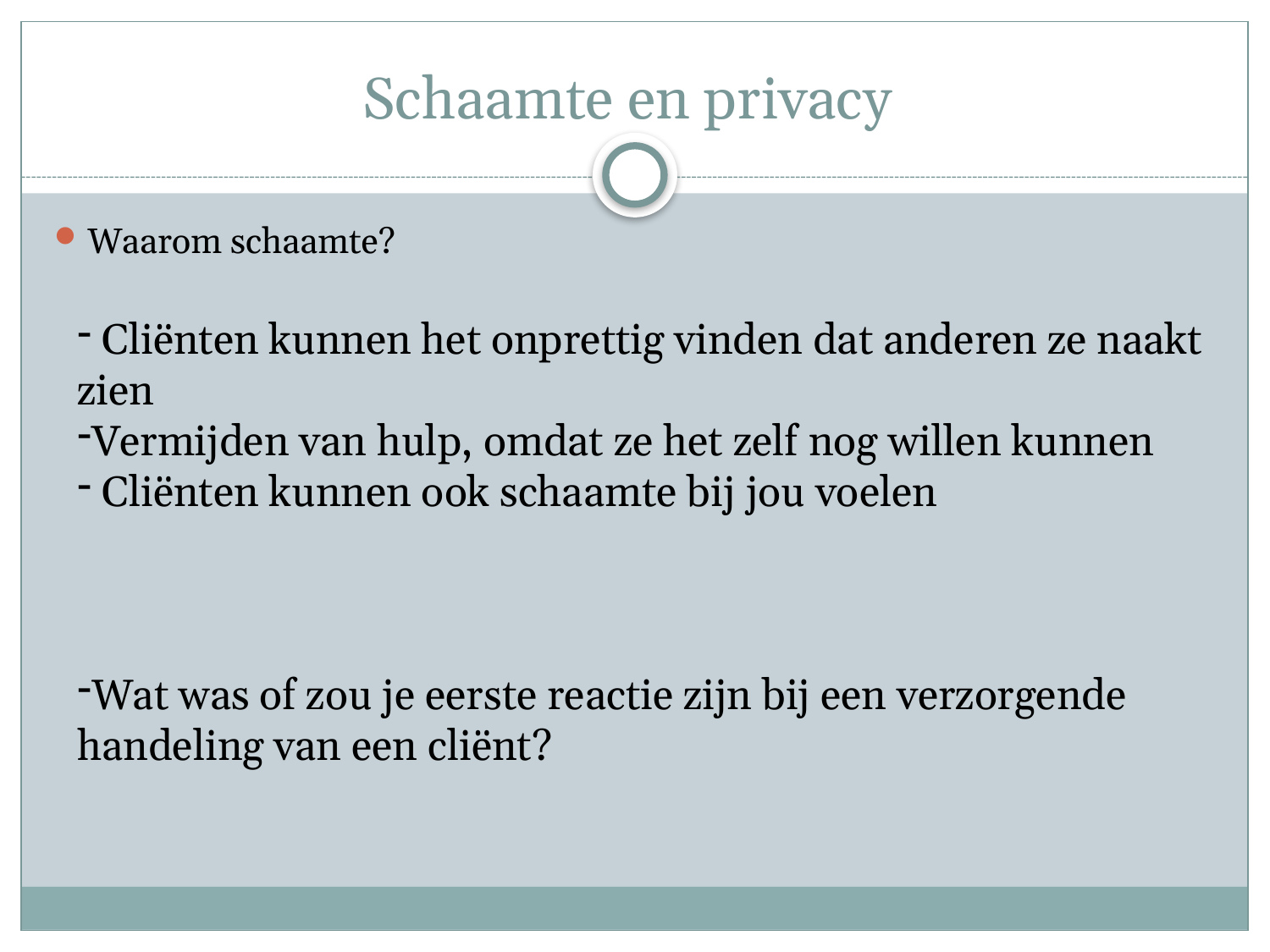

# Schaamte en privacy
Waarom schaamte?

 Cliënten kunnen het onprettig vinden dat anderen ze naakt zien
Vermijden van hulp, omdat ze het zelf nog willen kunnen
 Cliënten kunnen ook schaamte bij jou voelen

Wat was of zou je eerste reactie zijn bij een verzorgende handeling van een cliënt?